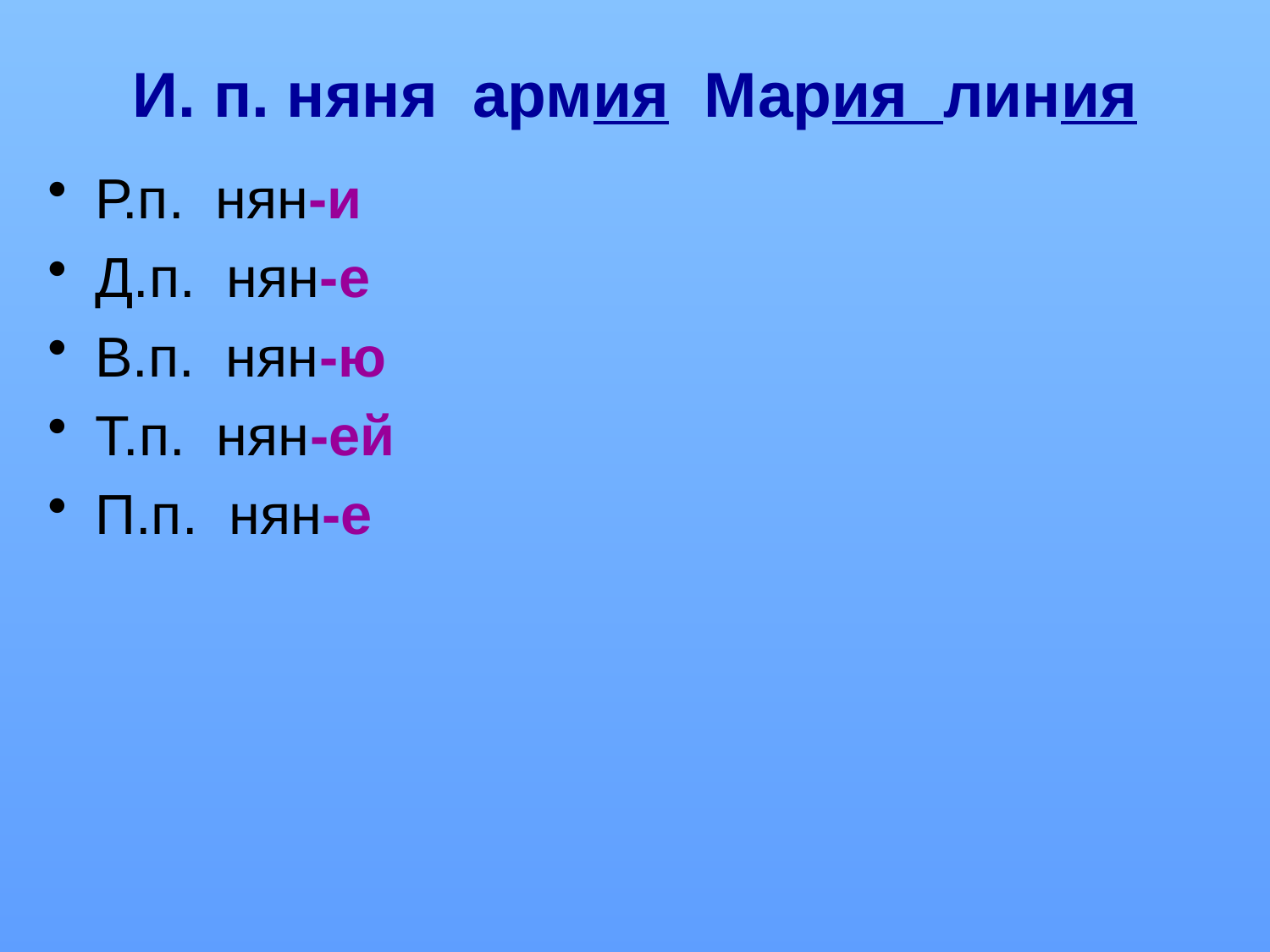

# И. п. няня  армия  Мария  линия
Р.п.  нян-и
Д.п.  нян-е
В.п.  нян-ю
Т.п.  нян-ей
П.п.  нян-е